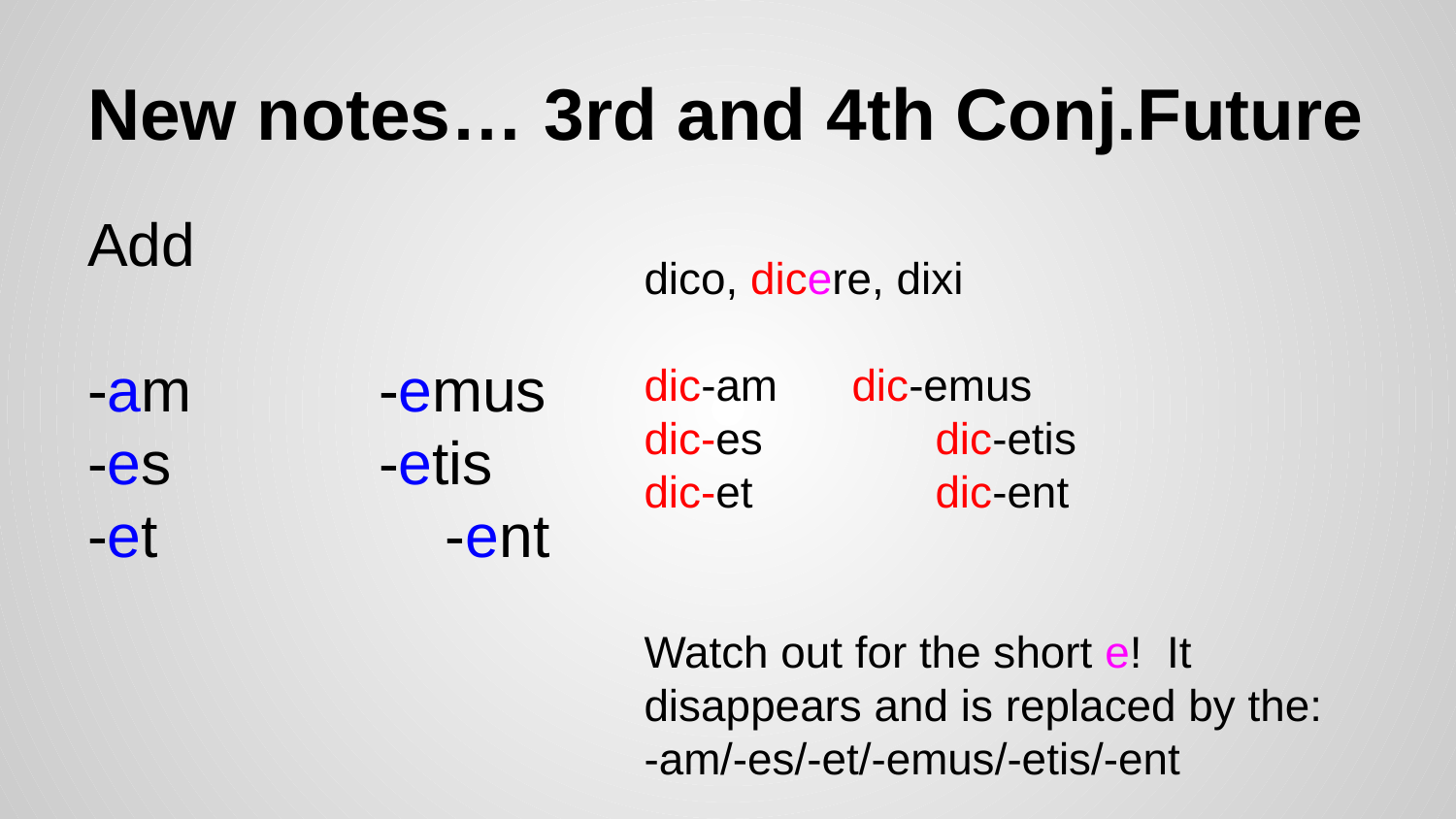

# New notes… 3rd and 4th Conj.Future
Add

-am		-emus
-es		-etis
-et		    -ent

dico, dicere, dixi
dic-am      dic-emus
dic-es		dic-etis
dic-et		dic-ent

Watch out for the short e!  It disappears and is replaced by the:
-am/-es/-et/-emus/-etis/-ent